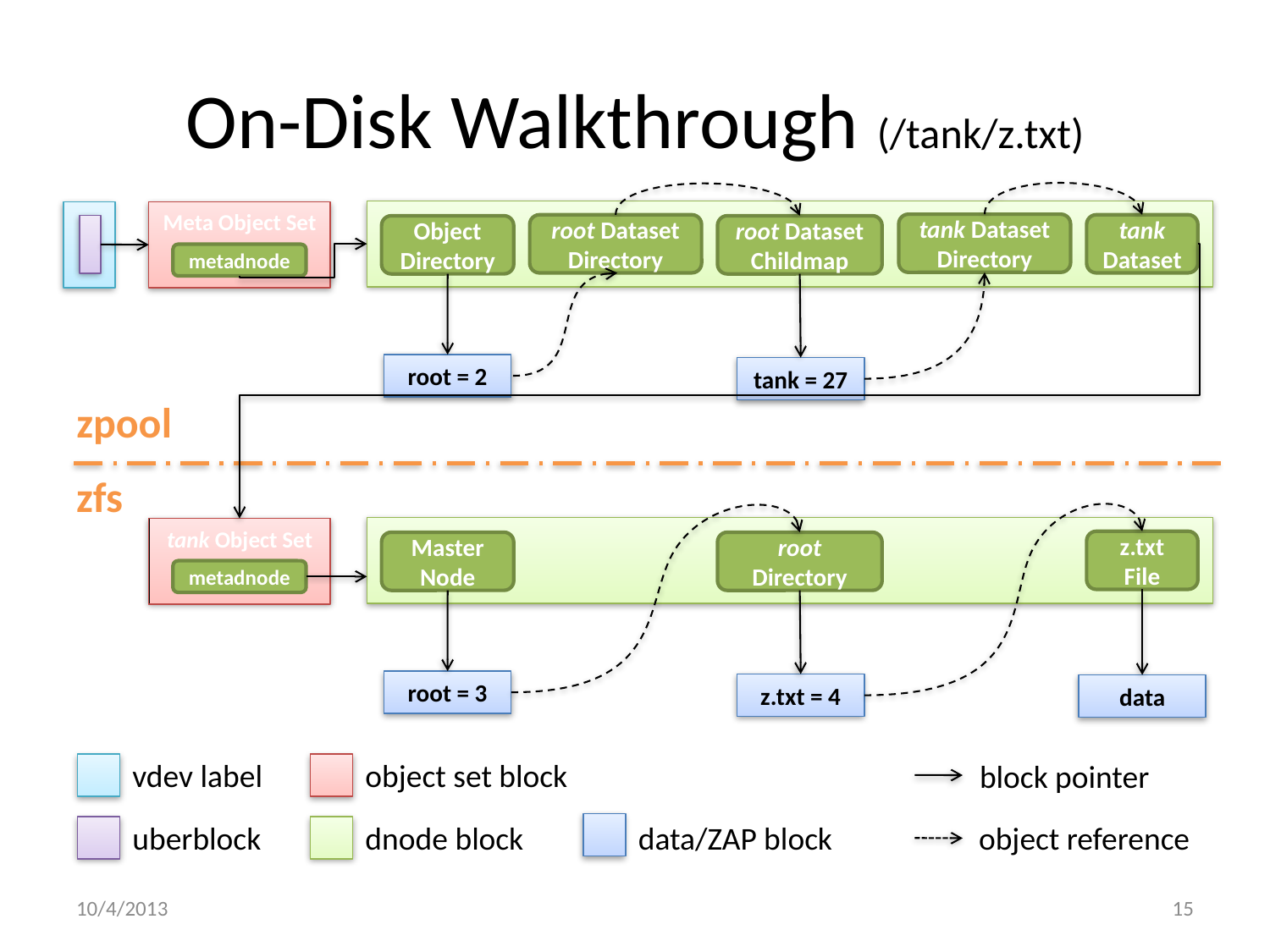

# On-Disk Walkthrough (/tank/z.txt)

Meta Object Set
tank Dataset
Directory
root Dataset Directory
tank Dataset

Object Directory
root Dataset Childmap
metadnode
root = 2
tank = 27
zpool
zfs

tank Object Set
z.txt
File
Master Node
root Directory
metadnode
root = 3
z.txt = 4
data
vdev label

object set block

block pointer
uberblock

dnode block

data/ZAP block

object reference
10/4/2013
15